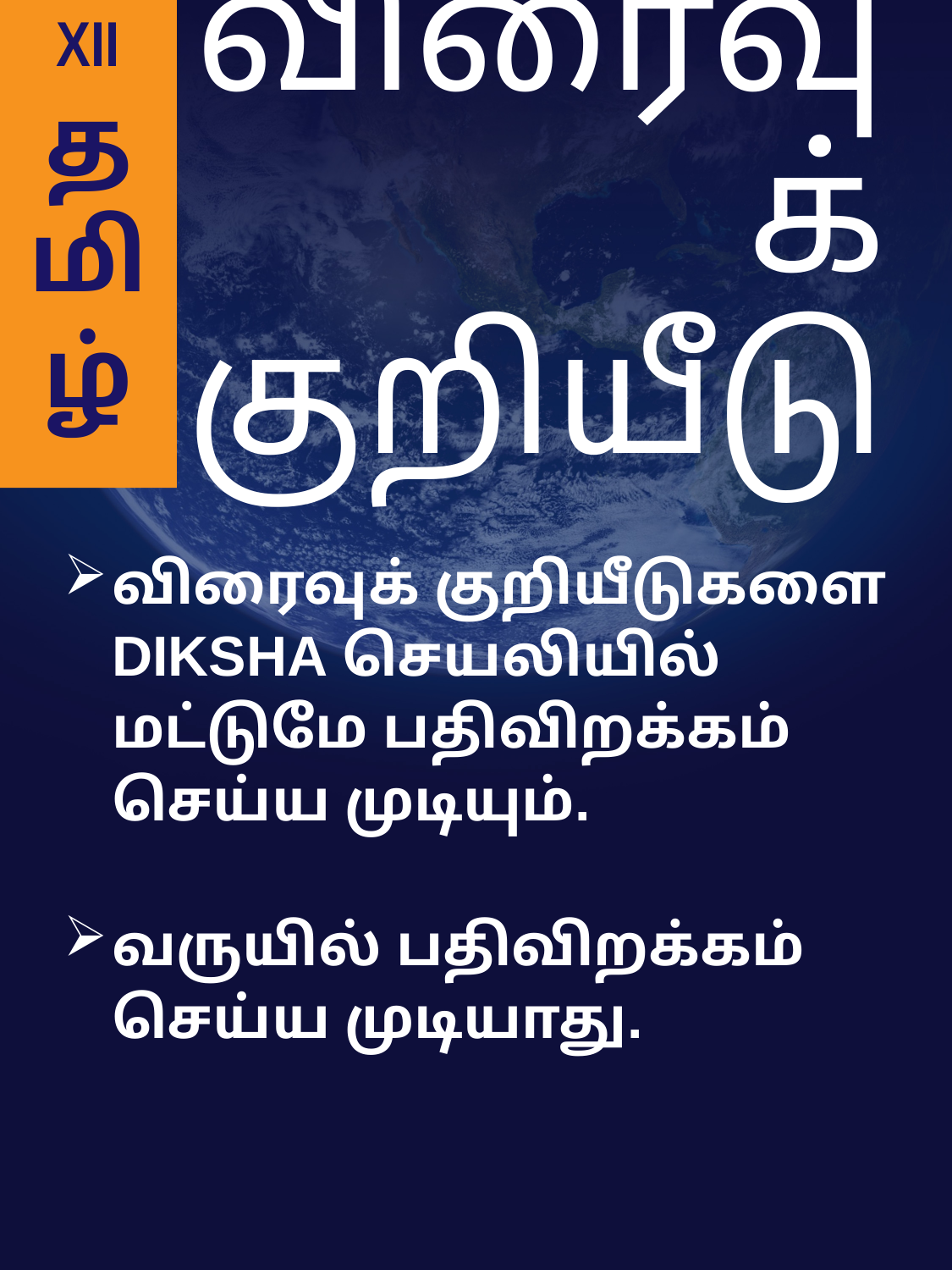

XII
த
மி
ழ்

# விரைவுக் குறியீடு

விரைவுக் குறியீடுகளை DIKSHA செயலியில் மட்டுமே பதிவிறக்கம் செய்ய முடியும்.

வருயில் பதிவிறக்கம்  செய்ய முடியாது.